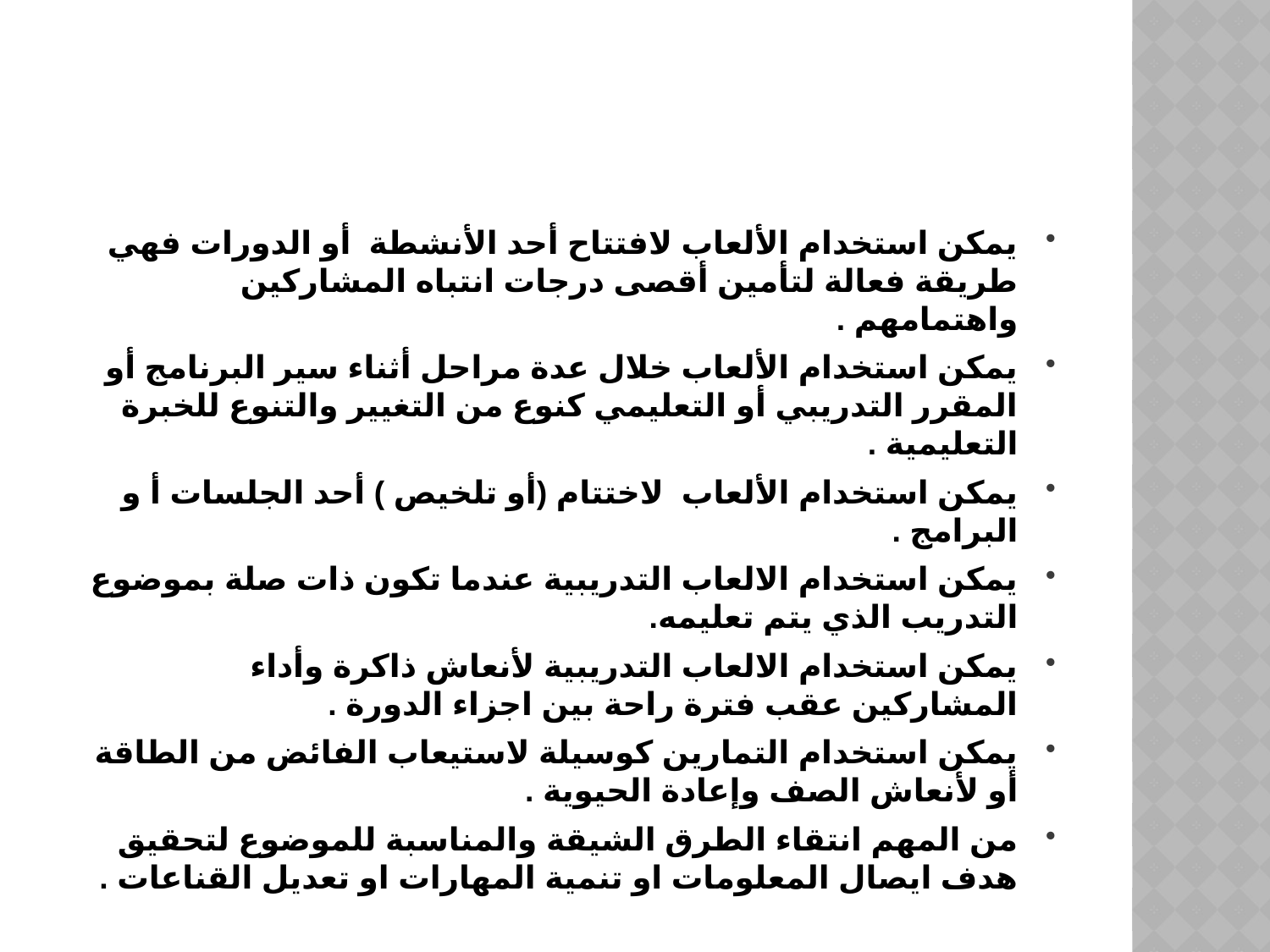

#
يمكن استخدام الألعاب لافتتاح أحد الأنشطة  أو الدورات فهي طريقة فعالة لتأمين أقصى درجات انتباه المشاركين واهتمامهم .
يمكن استخدام الألعاب خلال عدة مراحل أثناء سير البرنامج أو المقرر التدريبي أو التعليمي كنوع من التغيير والتنوع للخبرة التعليمية .
يمكن استخدام الألعاب  لاختتام (أو تلخيص ) أحد الجلسات أ و البرامج .
يمكن استخدام الالعاب التدريبية عندما تكون ذات صلة بموضوع التدريب الذي يتم تعليمه.
يمكن استخدام الالعاب التدريبية لأنعاش ذاكرة وأداء المشاركين عقب فترة راحة بين اجزاء الدورة .
يمكن استخدام التمارين كوسيلة لاستيعاب الفائض من الطاقة أو لأنعاش الصف وإعادة الحيوية .
من المهم انتقاء الطرق الشيقة والمناسبة للموضوع لتحقيق هدف ايصال المعلومات او تنمية المهارات او تعديل القناعات .